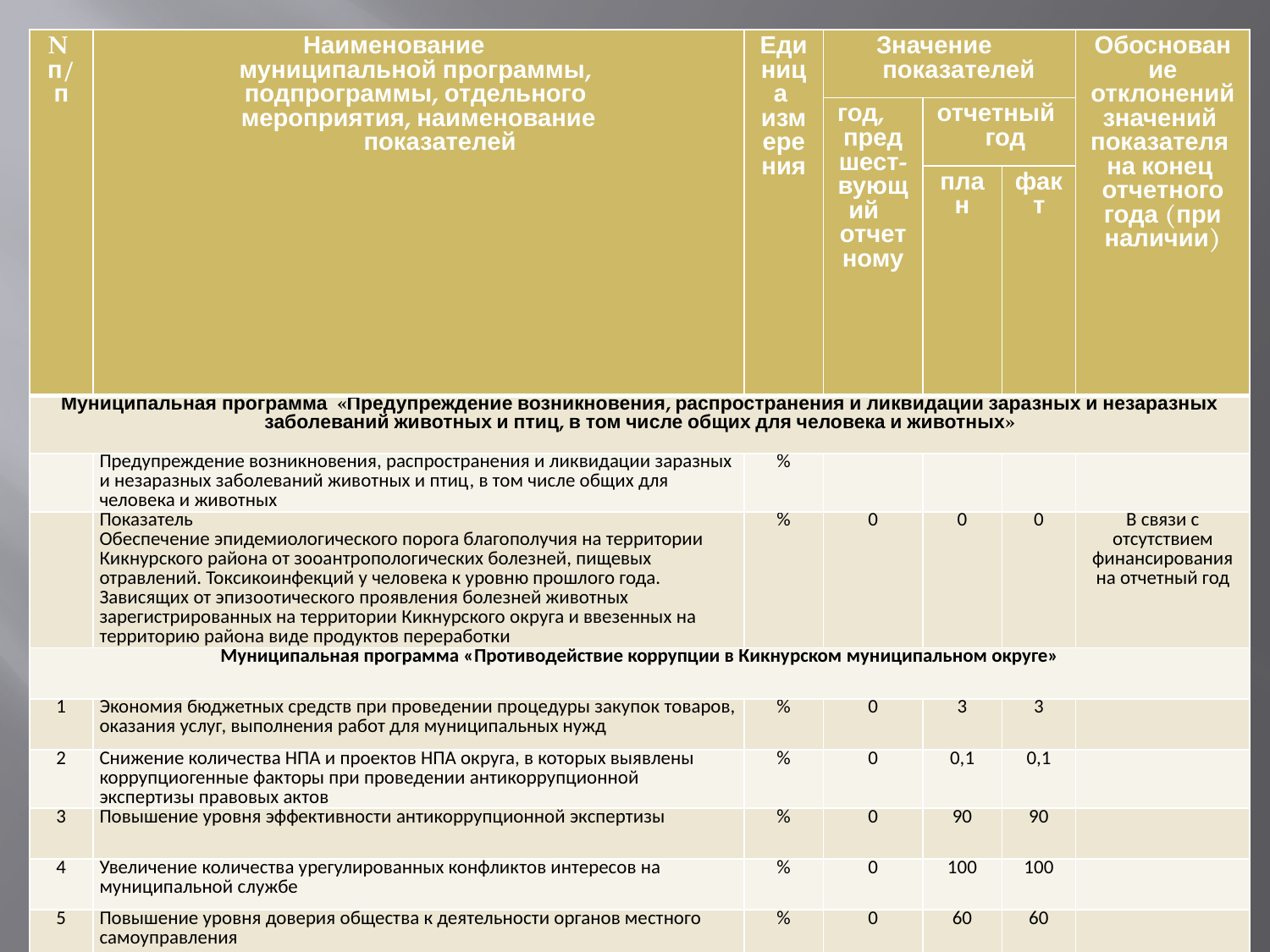

| N п/п | Наименование муниципальной программы, подпрограммы, отдельного мероприятия, наименование показателей | Единица измерения | Значение показателей |  |  | Обоснование отклонений значений показателя на конец отчетного года (при наличии) |
| --- | --- | --- | --- | --- | --- | --- |
|  |  |  | год, предшест- вующий отчетному | отчетный год |  |  |
|  |  |  |  | план | факт |  |
| Муниципальная программа «Предупреждение возникновения, распространения и ликвидации заразных и незаразных заболеваний животных и птиц, в том числе общих для человека и животных» |  |  |  |  |  |  |
|  | Предупреждение возникновения, распространения и ликвидации заразных и незаразных заболеваний животных и птиц, в том числе общих для человека и животных | % |  |  |  |  |
|  | Показатель Обеспечение эпидемиологического порога благополучия на территории Кикнурского района от зооантропологических болезней, пищевых отравлений. Токсикоинфекций у человека к уровню прошлого года. Зависящих от эпизоотического проявления болезней животных зарегистрированных на территории Кикнурского округа и ввезенных на территорию района виде продуктов переработки | % | 0 | 0 | 0 | В связи с отсутствием финансирования на отчетный год |
| Муниципальная программа «Противодействие коррупции в Кикнурском муниципальном округе» |  |  |  |  |  |  |
| 1 | Экономия бюджетных средств при проведении процедуры закупок товаров, оказания услуг, выполнения работ для муниципальных нужд | % | 0 | 3 | 3 |  |
| 2 | Снижение количества НПА и проектов НПА округа, в которых выявлены коррупциогенные факторы при проведении антикоррупционной экспертизы правовых актов | % | 0 | 0,1 | 0,1 |  |
| 3 | Повышение уровня эффективности антикоррупционной экспертизы | % | 0 | 90 | 90 |  |
| 4 | Увеличение количества урегулированных конфликтов интересов на муниципальной службе | % | 0 | 100 | 100 |  |
| 5 | Повышение уровня доверия общества к деятельности органов местного самоуправления | % | 0 | 60 | 60 |  |
| 6 | Повышение оценки гражданами уровня информационной прозрачности деятельности органов местного самоуправления | % | 0 | 60 | 60 |  |
| Муниципальная программа «Профилактика правонарушений в Кикнурском муниципальном округе» |  |  |  |  |  |  |
| 1 | Уровень (коэффициент) преступности | Преступлений на 1000 человек | 0 | 14 | 14 |  |
| 2 | Доля преступлений, совершенных несовершеннолетними или при их участии (от числа раскрытых преступлений) | % | 0 | 3,0 | 0 |  |
| 3 | Доля преступлений, совершенных в общественных местах | % | 0 | 23,8 | 30,2 |  |
| 4 | Доля внеурочной занятости несовершеннолетних, находящихся в социально опасном положении | % | 0 | 97,0 | 97,0 |  |
| 5 | Количество зарегистрированных преступлений экстремистской и террористической направленности | Ед. | 0 | 0 | 0 |  |
| 6 | Вовлеченность населения в незаконный оборот наркотиков | Случаев на 100 тыс. населения | 0 | 15,4 | 15,4 |  |
| 7 | Криминогенность наркомании | Случаев на 100 тыс. населения | 0 | 15,4 | 15,4 |  |
|  |  |  |  |  |  |  |
|  |  |  |  |  |  |  |